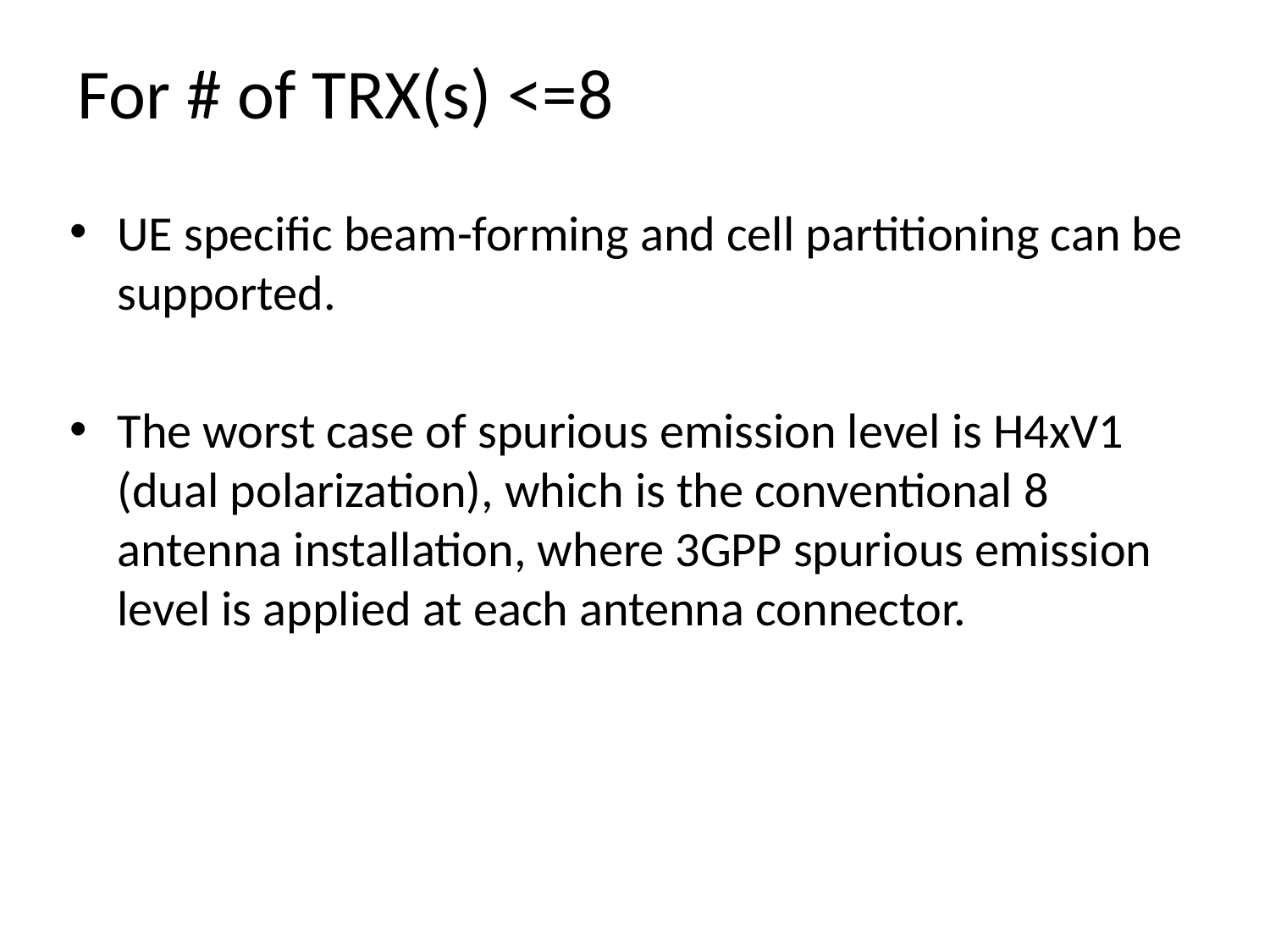

# For # of TRX(s) <=8
UE specific beam-forming and cell partitioning can be supported.

The worst case of spurious emission level is H4xV1 (dual polarization), which is the conventional 8 antenna installation, where 3GPP spurious emission level is applied at each antenna connector.